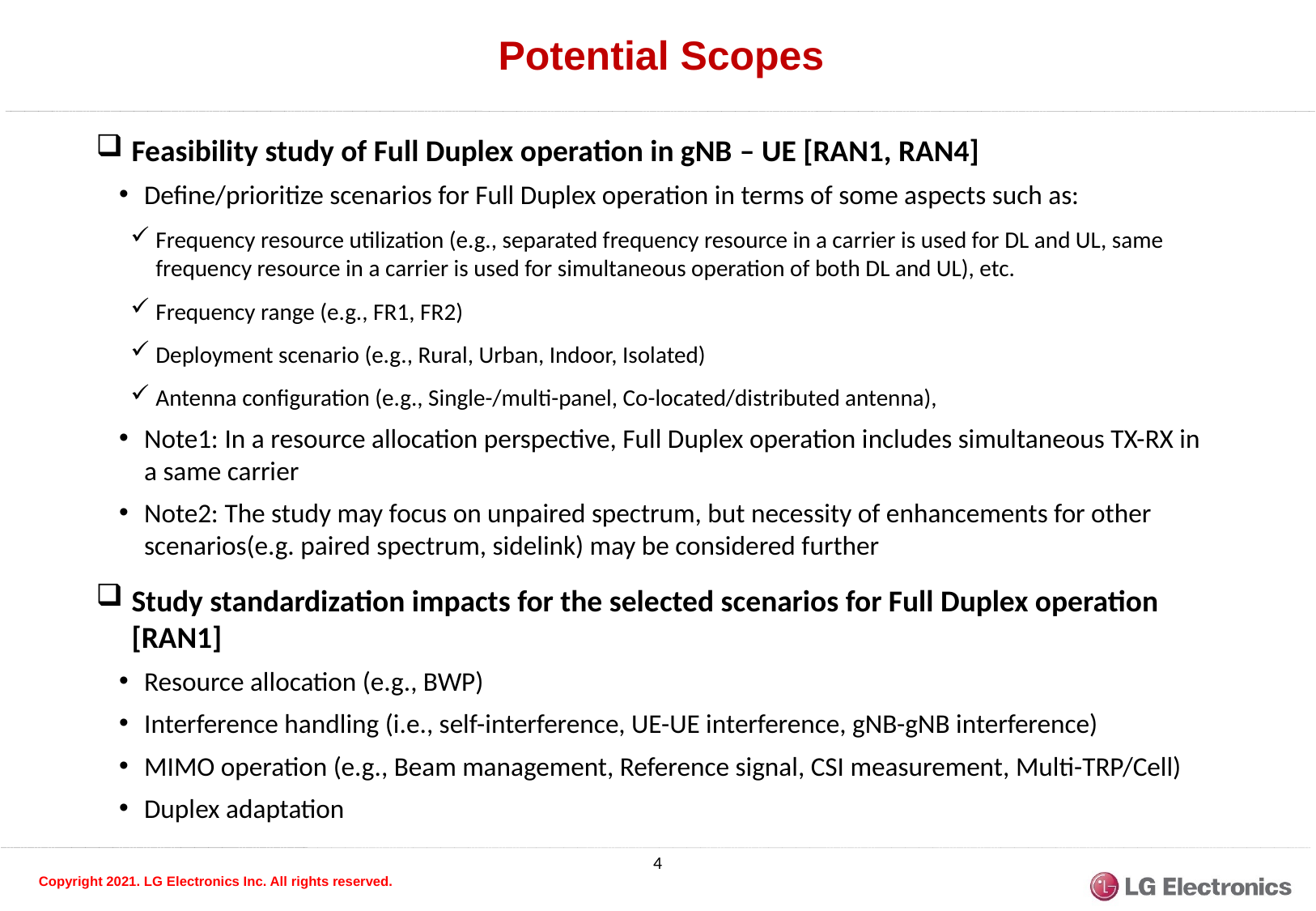

Potential Scopes
Feasibility study of Full Duplex operation in gNB – UE [RAN1, RAN4]
Define/prioritize scenarios for Full Duplex operation in terms of some aspects such as:
Frequency resource utilization (e.g., separated frequency resource in a carrier is used for DL and UL, same frequency resource in a carrier is used for simultaneous operation of both DL and UL), etc.
Frequency range (e.g., FR1, FR2)
Deployment scenario (e.g., Rural, Urban, Indoor, Isolated)
Antenna configuration (e.g., Single-/multi-panel, Co-located/distributed antenna),
Note1: In a resource allocation perspective, Full Duplex operation includes simultaneous TX-RX in a same carrier
Note2: The study may focus on unpaired spectrum, but necessity of enhancements for other scenarios(e.g. paired spectrum, sidelink) may be considered further
Study standardization impacts for the selected scenarios for Full Duplex operation [RAN1]
Resource allocation (e.g., BWP)
Interference handling (i.e., self-interference, UE-UE interference, gNB-gNB interference)
MIMO operation (e.g., Beam management, Reference signal, CSI measurement, Multi-TRP/Cell)
Duplex adaptation